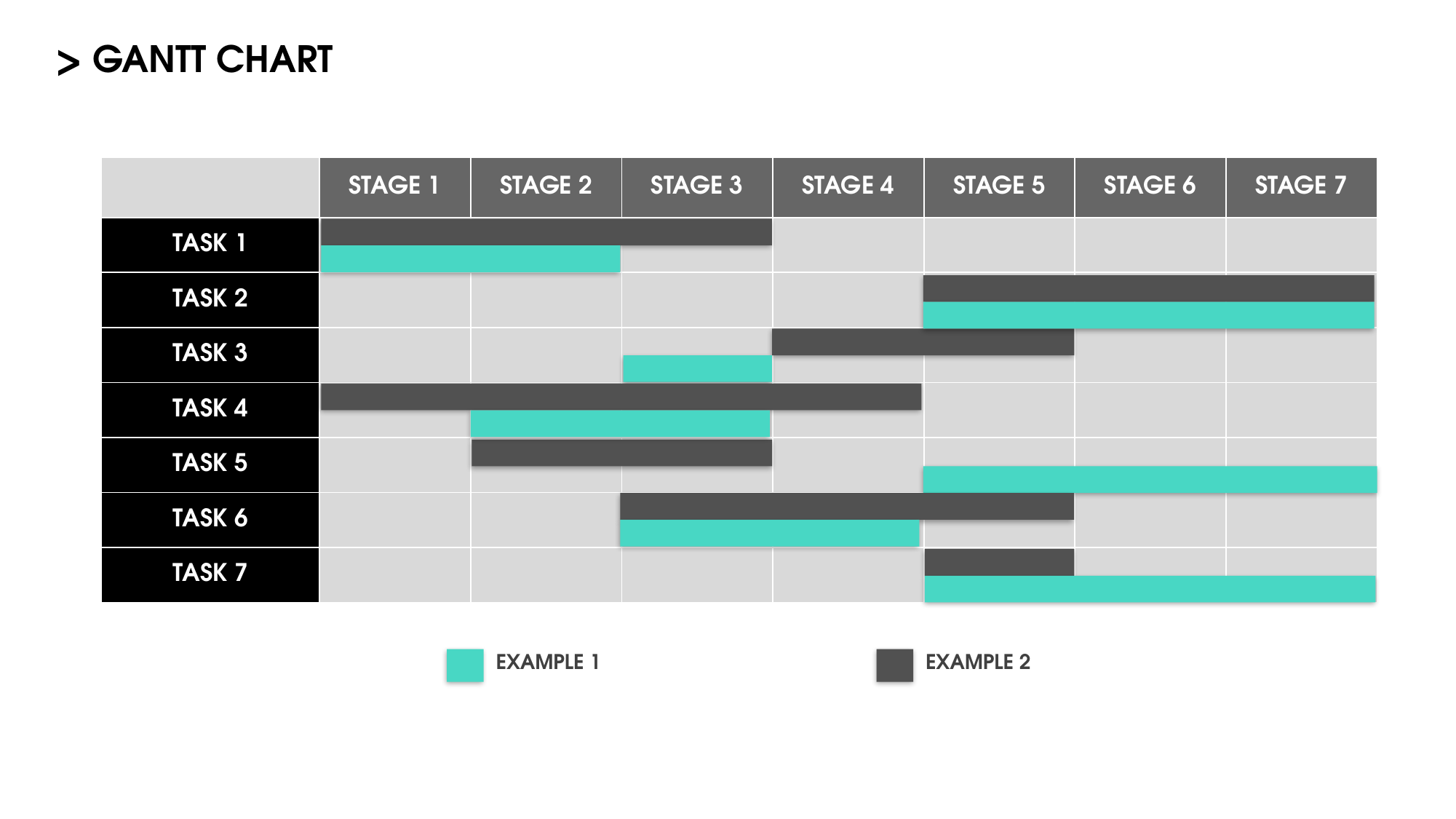

> GANTT CHART
|  | STAGE 1 | STAGE 2 | STAGE 3 | STAGE 4 | STAGE 5 | STAGE 6 | STAGE 7 |
| --- | --- | --- | --- | --- | --- | --- | --- |
| TASK 1 |  |  |  |  |  |  |  |
| TASK 2 |  |  |  |  |  |  |  |
| TASK 3 |  |  |  |  |  |  |  |
| TASK 4 |  |  |  |  |  |  |  |
| TASK 5 |  |  |  |  |  |  |  |
| TASK 6 |  |  |  |  |  |  |  |
| TASK 7 |  |  |  |  |  |  |  |

EXAMPLE 1

EXAMPLE 2